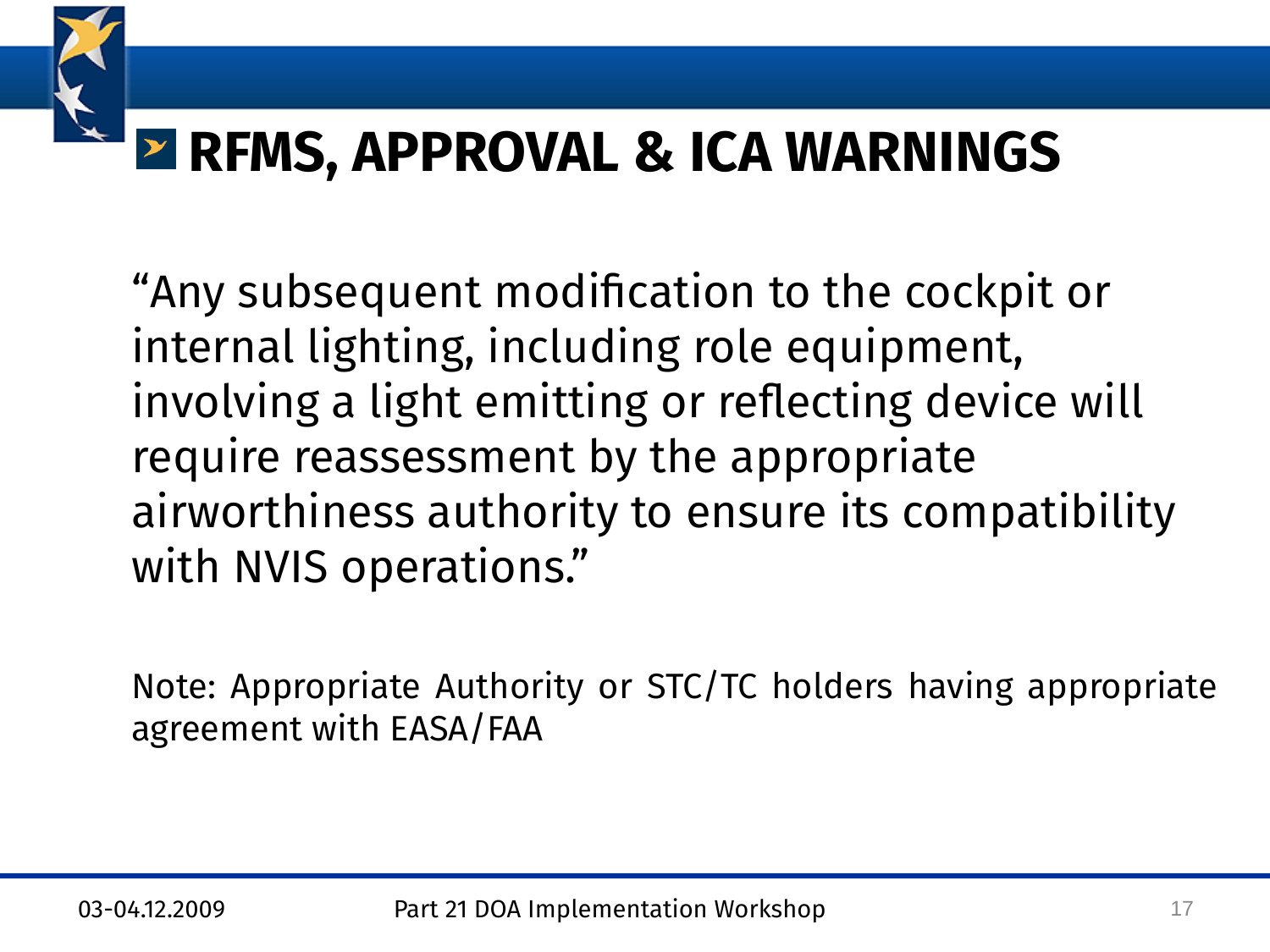

RFMS, APPROVAL & ICA WARNINGS

“Any subsequent modification to the cockpit or internal lighting, including role equipment, involving a light emitting or reflecting device will require reassessment by the appropriate airworthiness authority to ensure its compatibility with NVIS operations.”

Note: Appropriate Authority or STC/TC holders having appropriate agreement with EASA/FAA
17
03-04.12.2009
Part 21 DOA Implementation Workshop